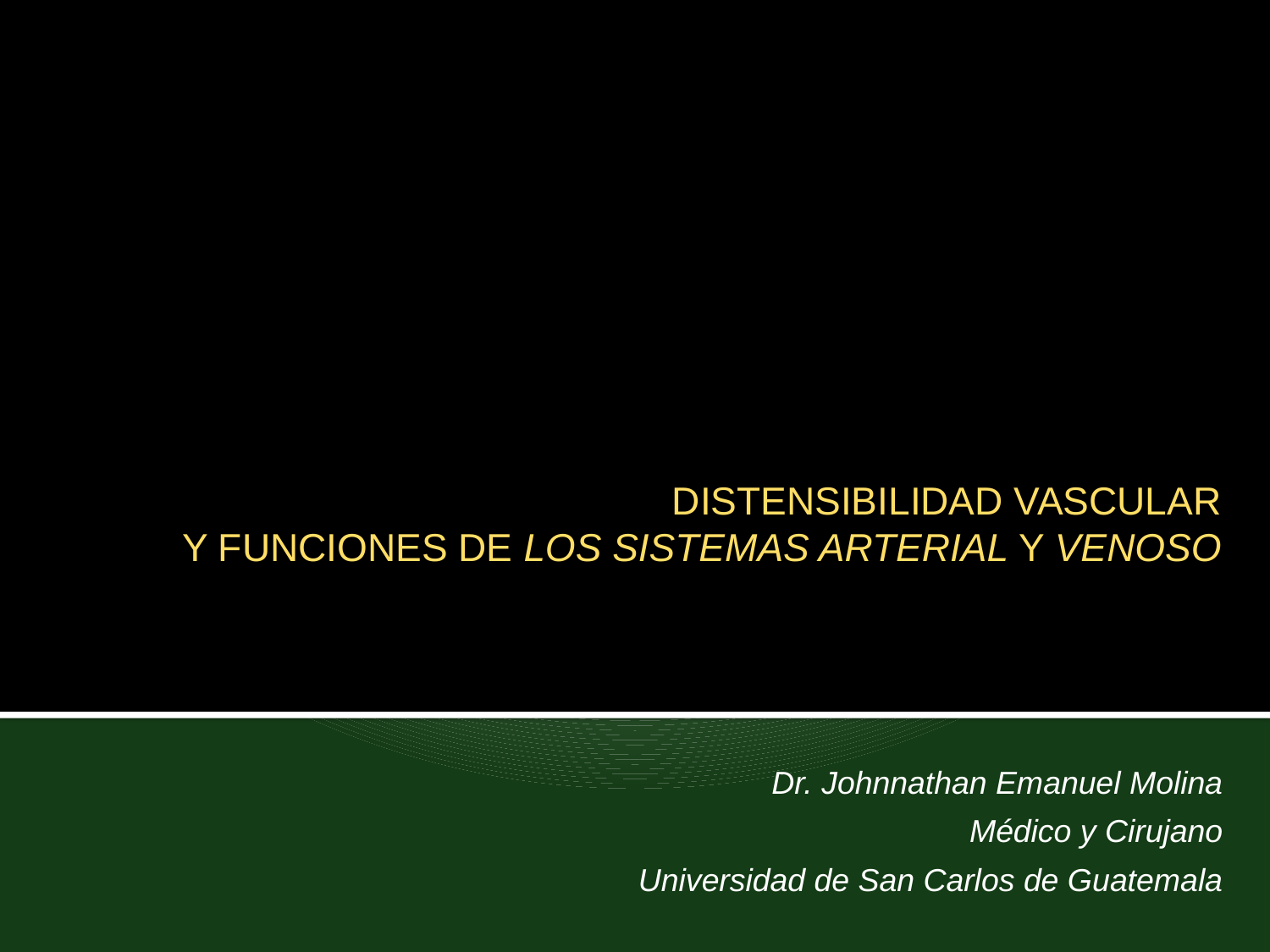

# DISTENSIBILIDAD VASCULAR Y FUNCIONES DE LOS SISTEMAS ARTERIAL Y VENOSO
Dr. Johnnathan Emanuel Molina
Médico y Cirujano
Universidad de San Carlos de Guatemala